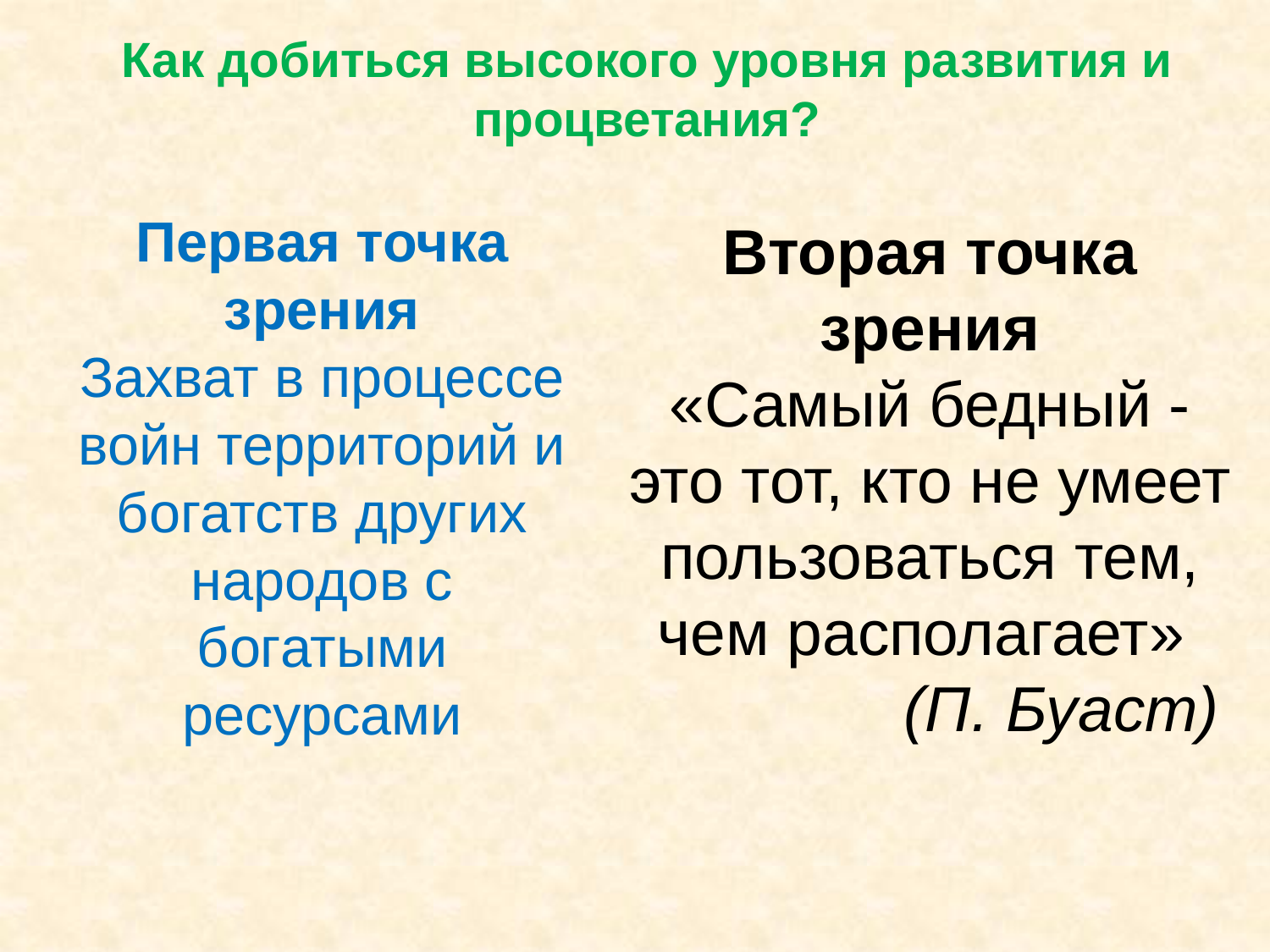

Как добиться высокого уровня развития и процветания?
Первая точка зрения
Захват в процессе войн территорий и богатств других народов с богатыми ресурсами
Вторая точка зрения
«Самый бедный - это тот, кто не умеет пользоваться тем, чем располагает»
               (П. Буаст)